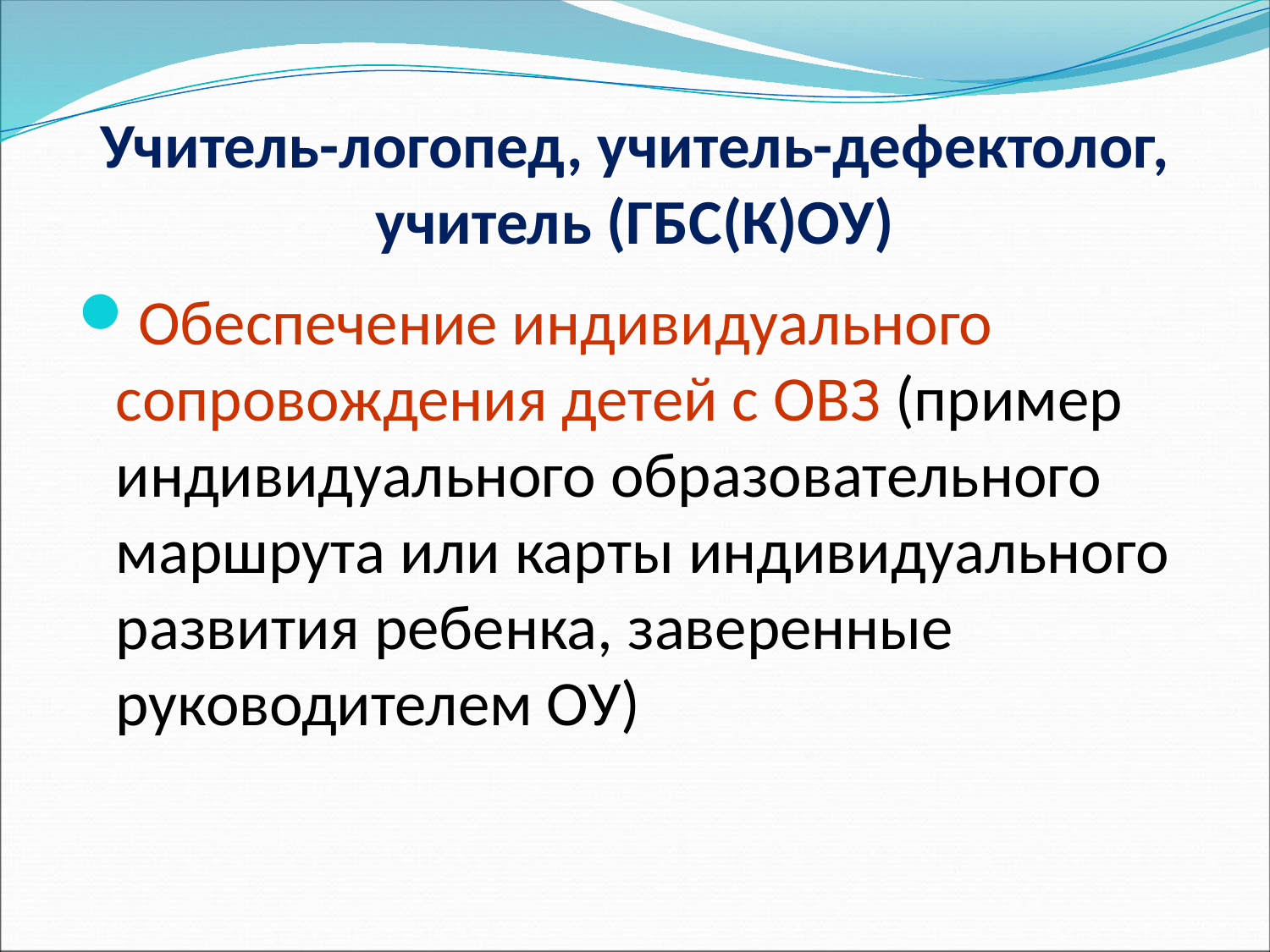

# Учитель-логопед, учитель-дефектолог, учитель (ГБС(К)ОУ)
Обеспечение индивидуального сопровождения детей с ОВЗ (пример индивидуального образовательного маршрута или карты индивидуального развития ребенка, заверенные руководителем ОУ)